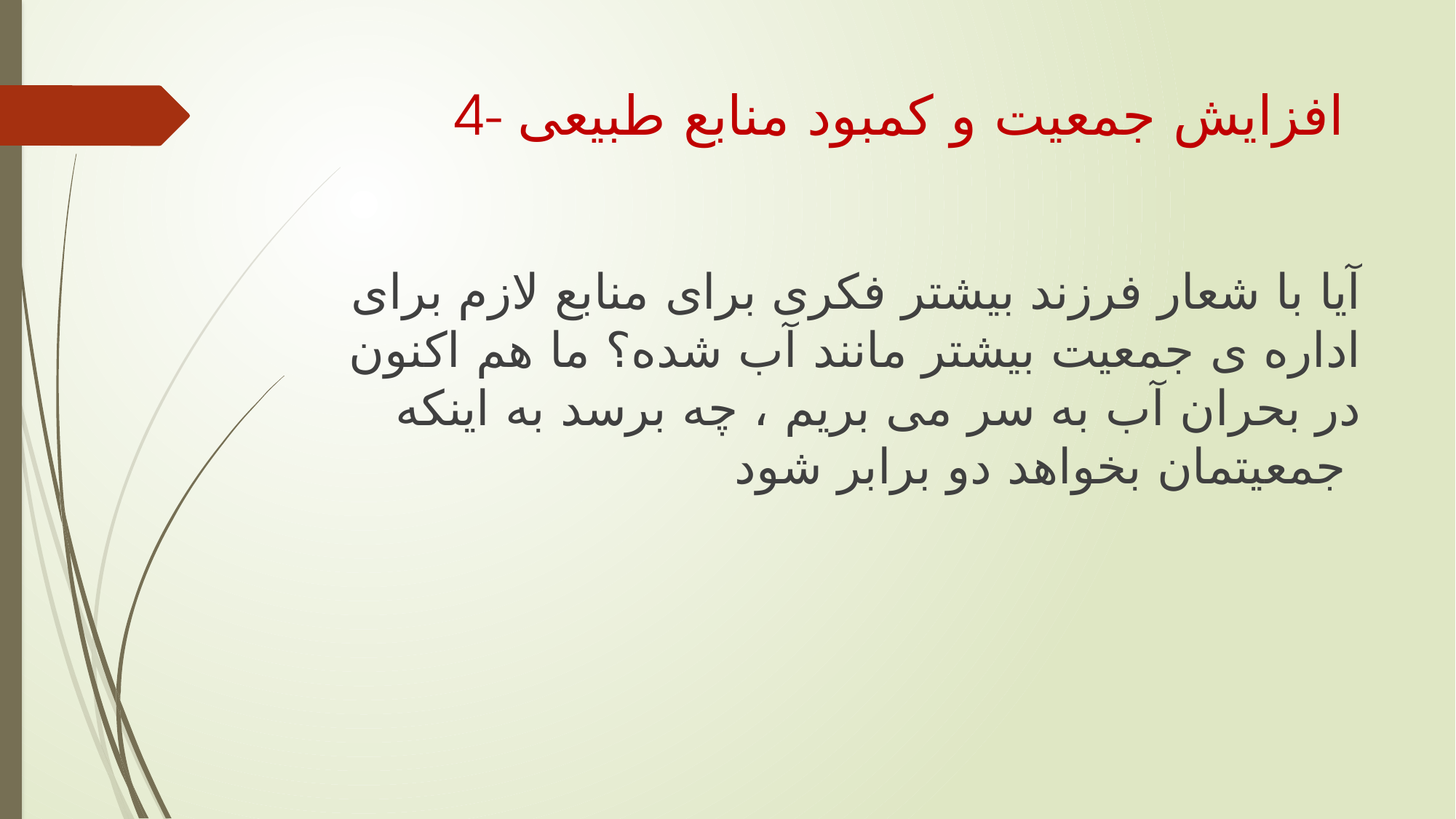

# 4- افزایش جمعیت و کمبود منابع طبیعی
آیا با شعار فرزند بیشتر فکری برای منابع لازم برای اداره ی جمعیت بیشتر مانند آب شده؟ ما هم اکنون در بحران آب به سر می بریم ، چه برسد به اینکه جمعیتمان بخواهد دو برابر شود